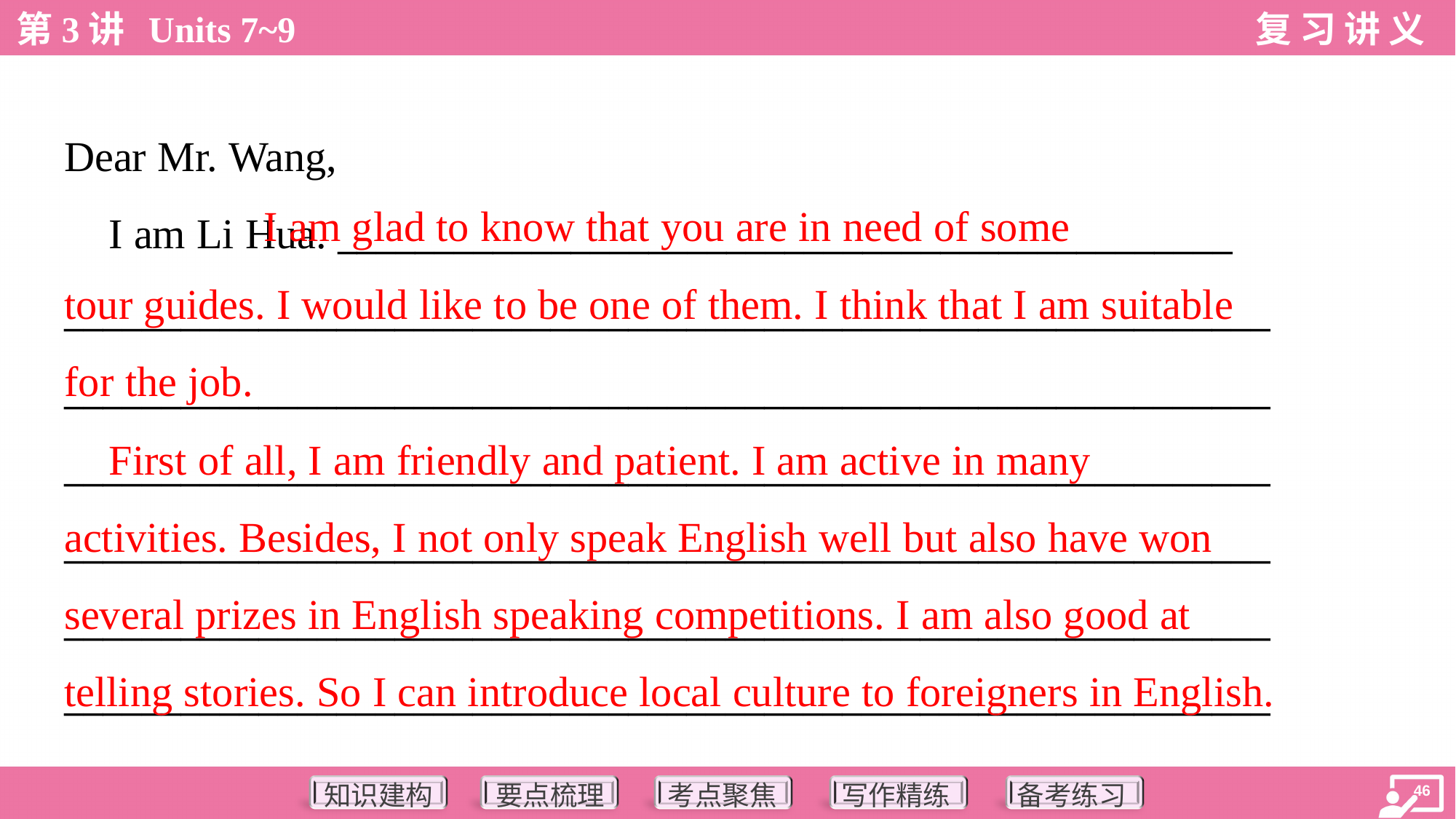

Dear Mr. Wang,
    I am Li Hua. ______________________________________________
______________________________________________________________
______________________________________________________________
______________________________________________________________
______________________________________________________________
______________________________________________________________
______________________________________________________________
                  I am glad to know that you are in need of some
tour guides. I would like to be one of them. I think that I am suitable
for the job.
    First of all, I am friendly and patient. I am active in many
activities. Besides, I not only speak English well but also have won
several prizes in English speaking competitions. I am also good at
telling stories. So I can introduce local culture to foreigners in English.